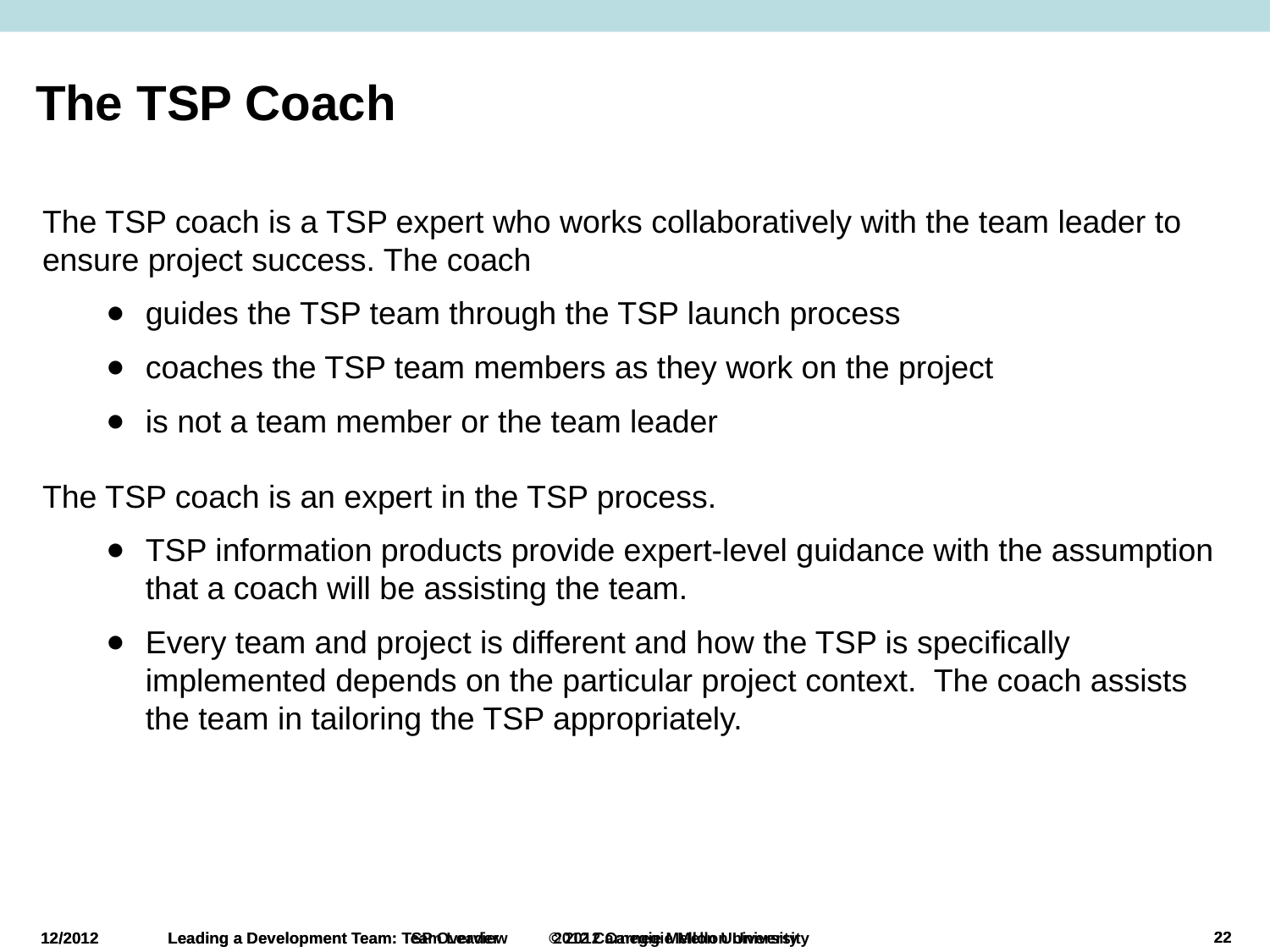

# The TSP Coach
The TSP coach is a TSP expert who works collaboratively with the team leader to ensure project success. The coach
guides the TSP team through the TSP launch process
coaches the TSP team members as they work on the project
is not a team member or the team leader
The TSP coach is an expert in the TSP process.
TSP information products provide expert-level guidance with the assumption that a coach will be assisting the team.
Every team and project is different and how the TSP is specifically implemented depends on the particular project context.  The coach assists the team in tailoring the TSP appropriately.